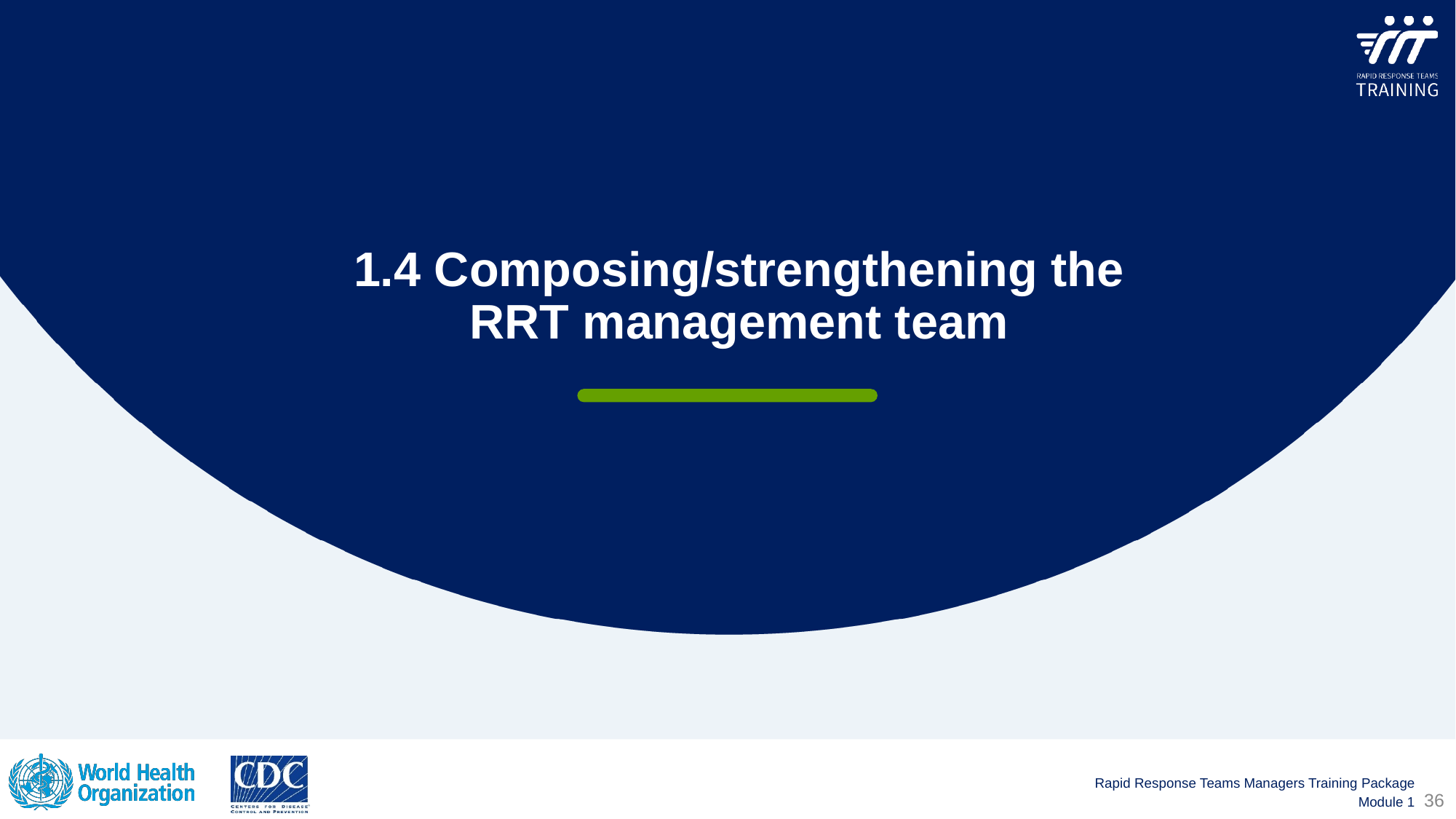

1.4 Composing/strengthening the RRT management team
36